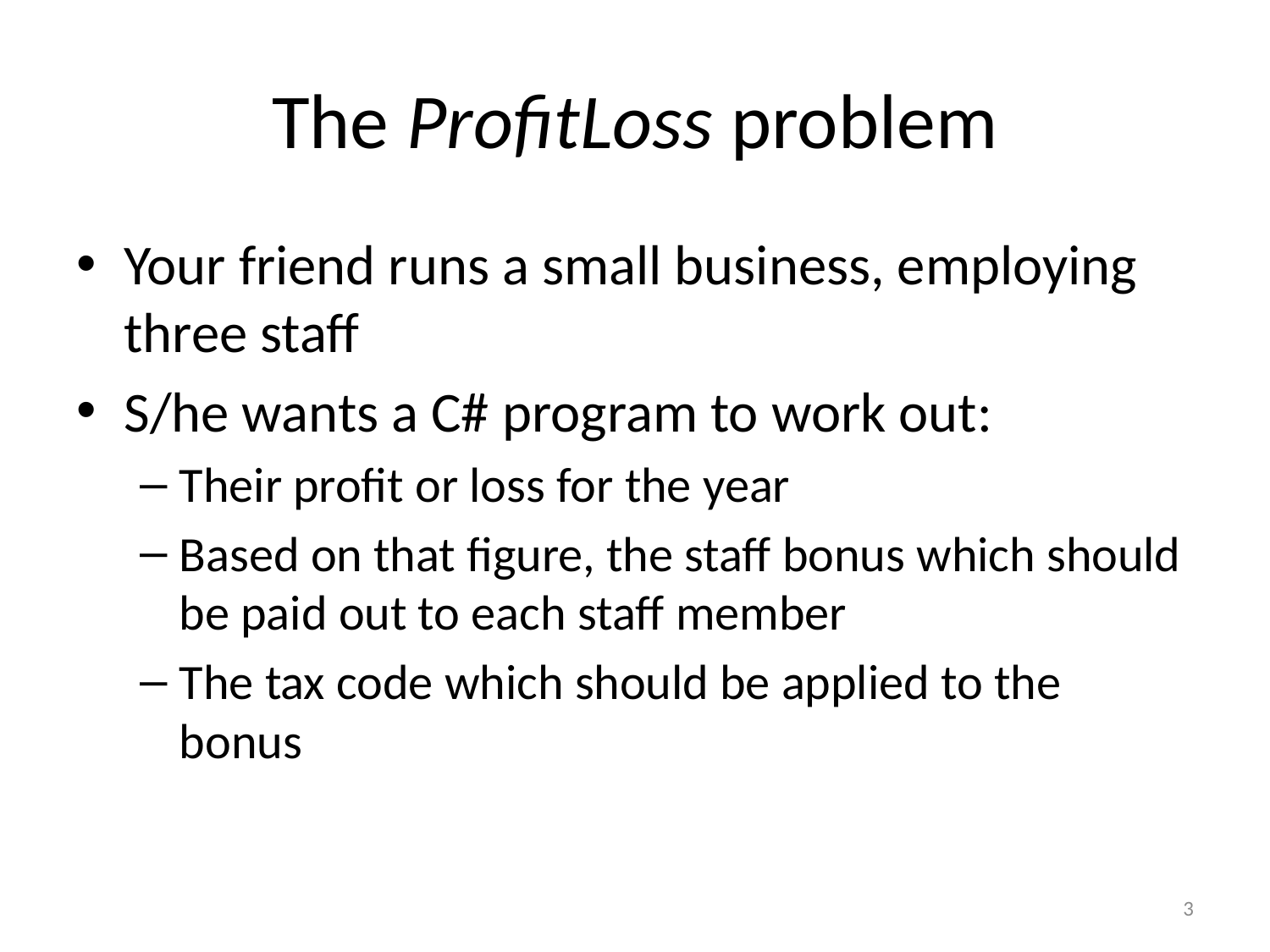

# The ProfitLoss problem
Your friend runs a small business, employing three staff
S/he wants a C# program to work out:
Their profit or loss for the year
Based on that figure, the staff bonus which should be paid out to each staff member
The tax code which should be applied to the bonus
3